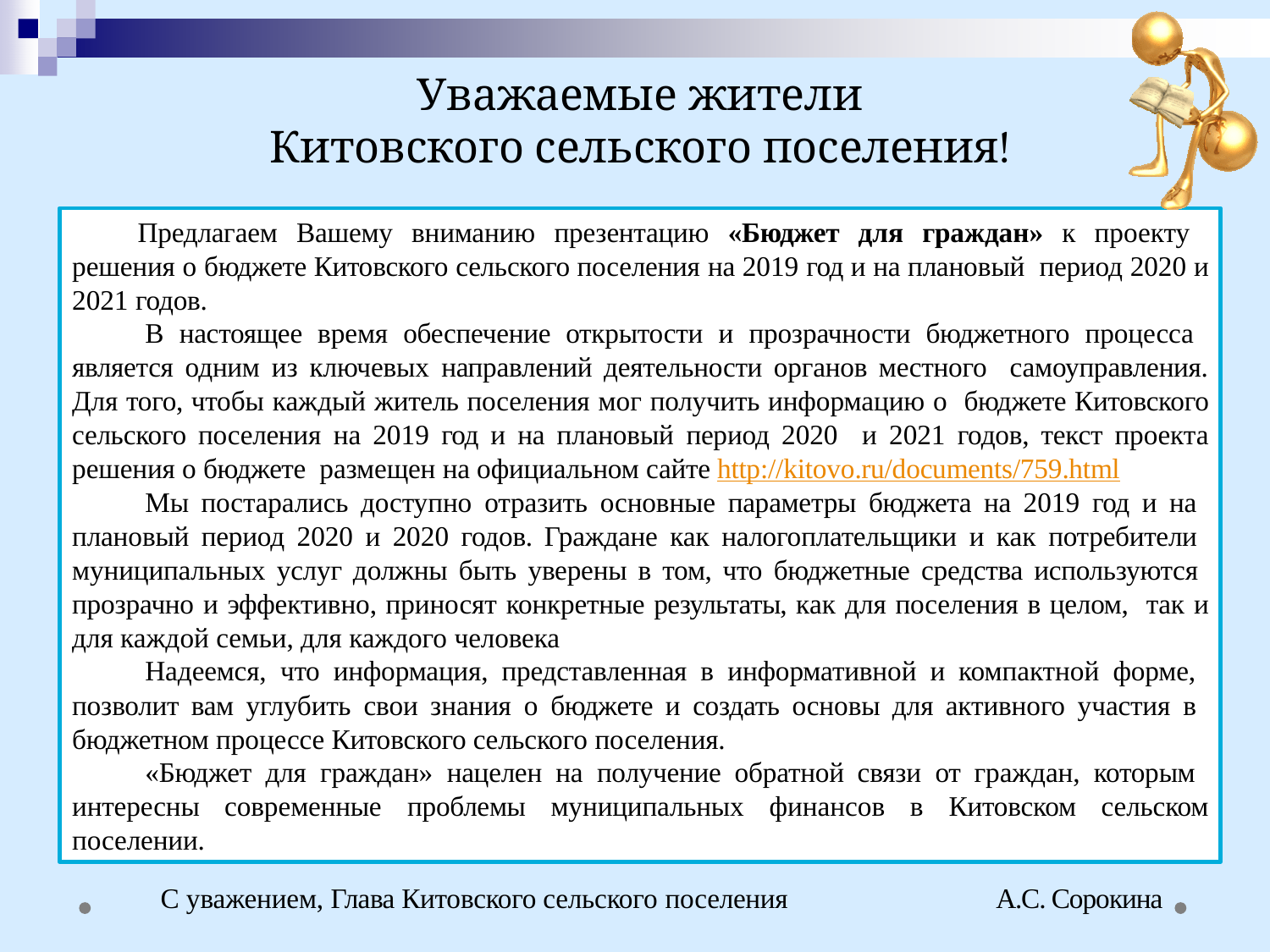

# Уважаемые жители
Китовского сельского поселения!

Предлагаем Вашему вниманию презентацию «Бюджет для граждан» к проекту  решения о бюджете Китовского сельского поселения на 2019 год и на плановый  период 2020 и 2021 годов.
В настоящее время обеспечение открытости и прозрачности бюджетного процесса  является одним из ключевых направлений деятельности органов местного  самоуправления. Для того, чтобы каждый житель поселения мог получить информацию о  бюджете Китовского сельского поселения на 2019 год и на плановый период 2020  и 2021 годов, текст проекта решения о бюджете размещен на официальном сайте http://kitovo.ru/documents/759.html
Мы постарались доступно отразить основные параметры бюджета на 2019 год и на  плановый период 2020 и 2020 годов. Граждане как налогоплательщики и как потребители  муниципальных услуг должны быть уверены в том, что бюджетные средства используются  прозрачно и эффективно, приносят конкретные результаты, как для поселения в целом,  так и для каждой семьи, для каждого человека
Надеемся, что информация, представленная в информативной и компактной форме,  позволит вам углубить свои знания о бюджете и создать основы для активного участия в  бюджетном процессе Китовского сельского поселения.
«Бюджет для граждан» нацелен на получение обратной связи от граждан, которым  интересны современные проблемы муниципальных финансов в Китовском сельском поселении.
С уважением, Глава Китовского сельского поселения	А.С. Сорокина